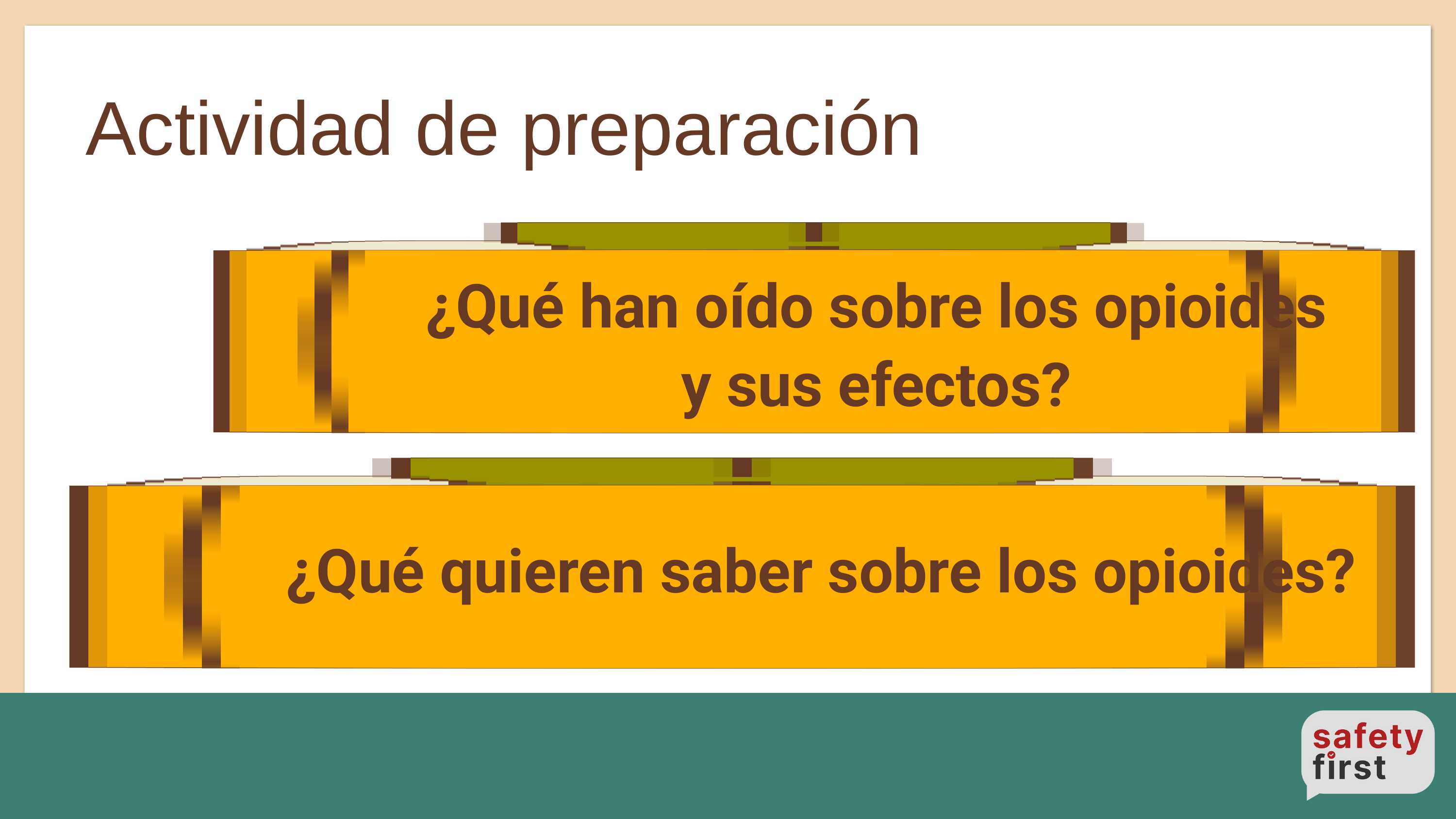

Actividad de preparación

¿Qué han oído sobre los opioides
y sus efectos?
¿Qué quieren saber sobre los opioides?